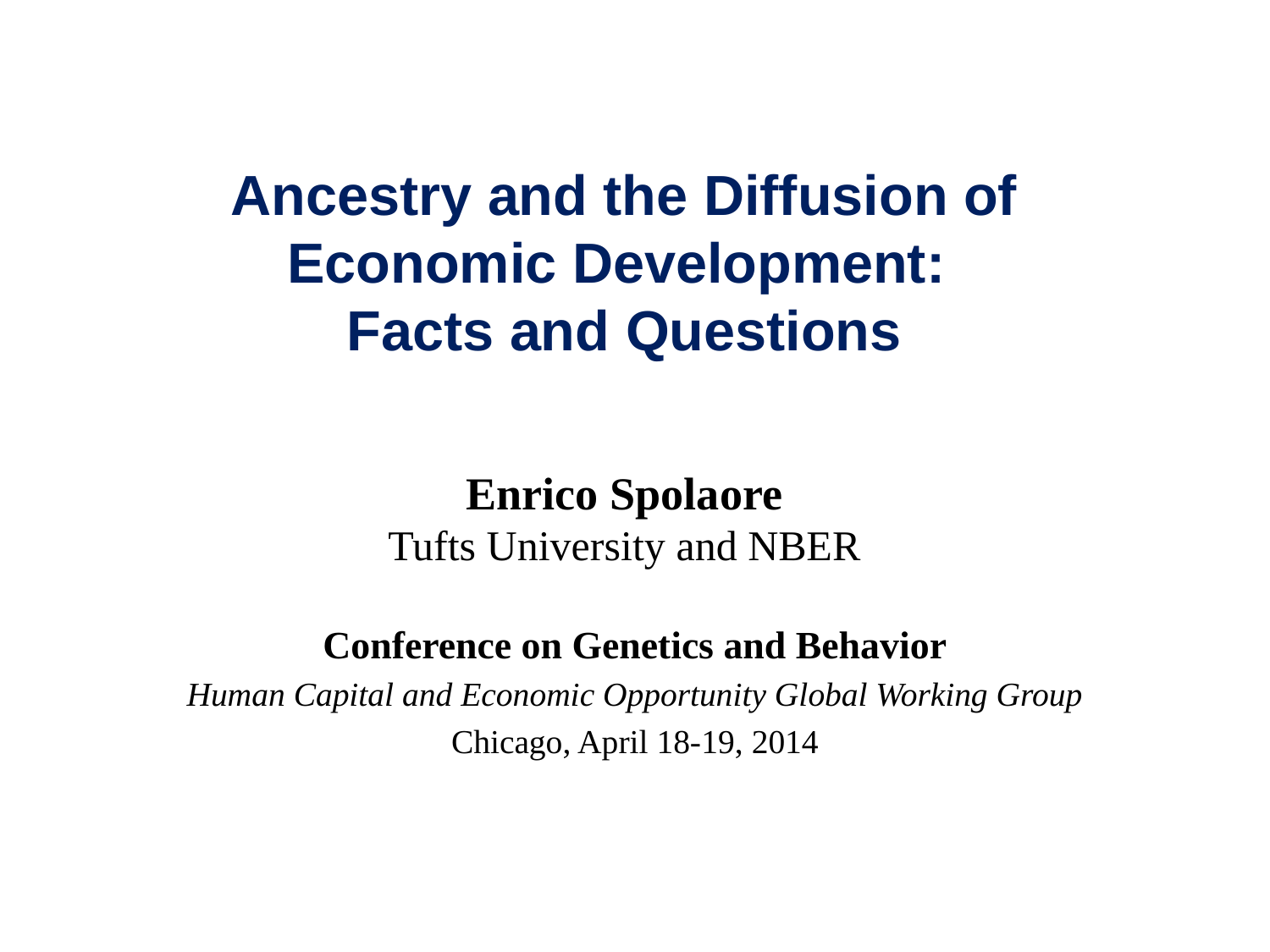

# Ancestry and the Diffusion of Economic Development: Facts and Questions Enrico Spolaore Tufts University and NBER
Conference on Genetics and Behavior
Human Capital and Economic Opportunity Global Working Group
Chicago, April 18-19, 2014